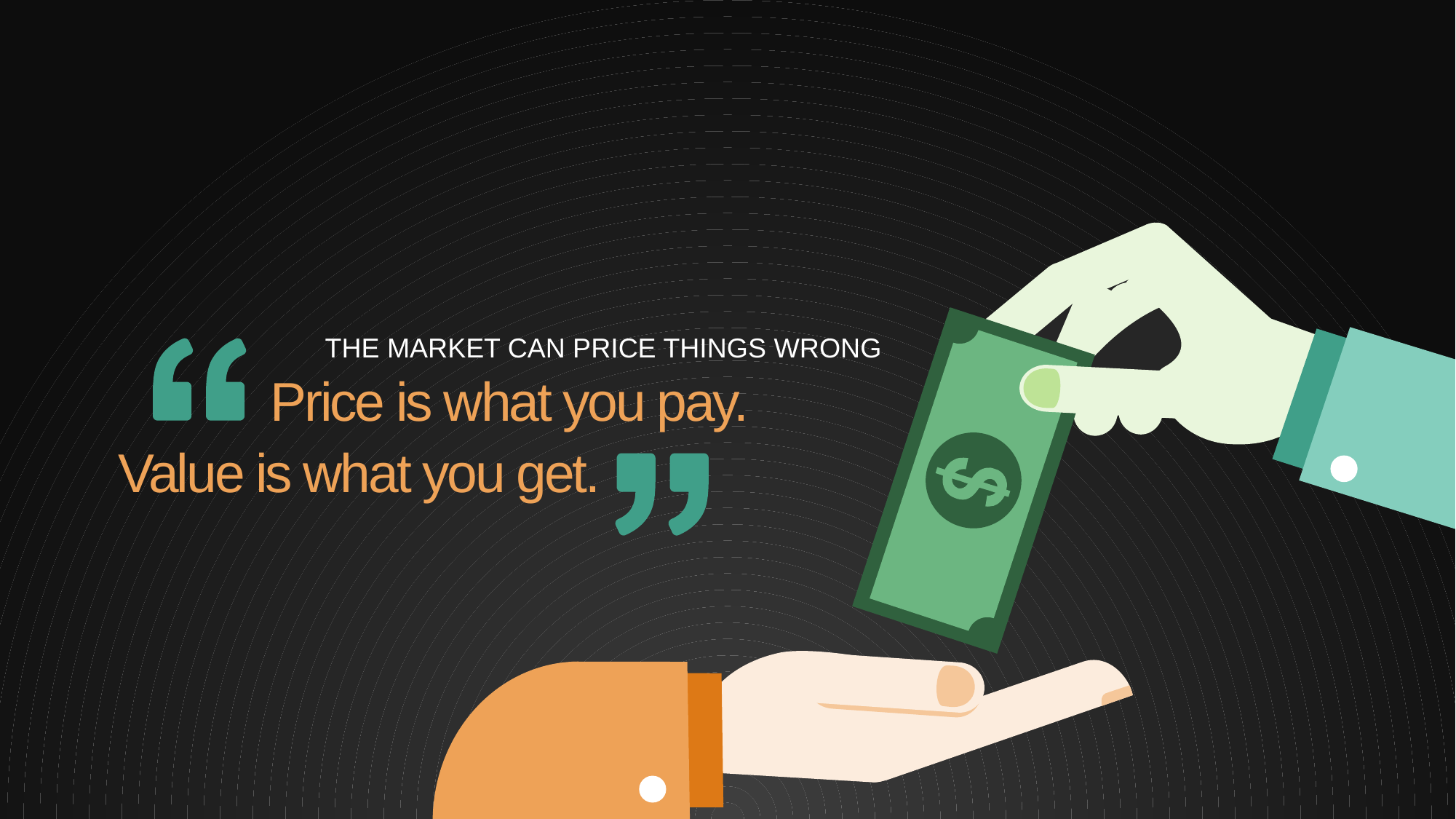

THE MARKET CAN PRICE THINGS WRONG

Price is what you pay.
Value is what you get.